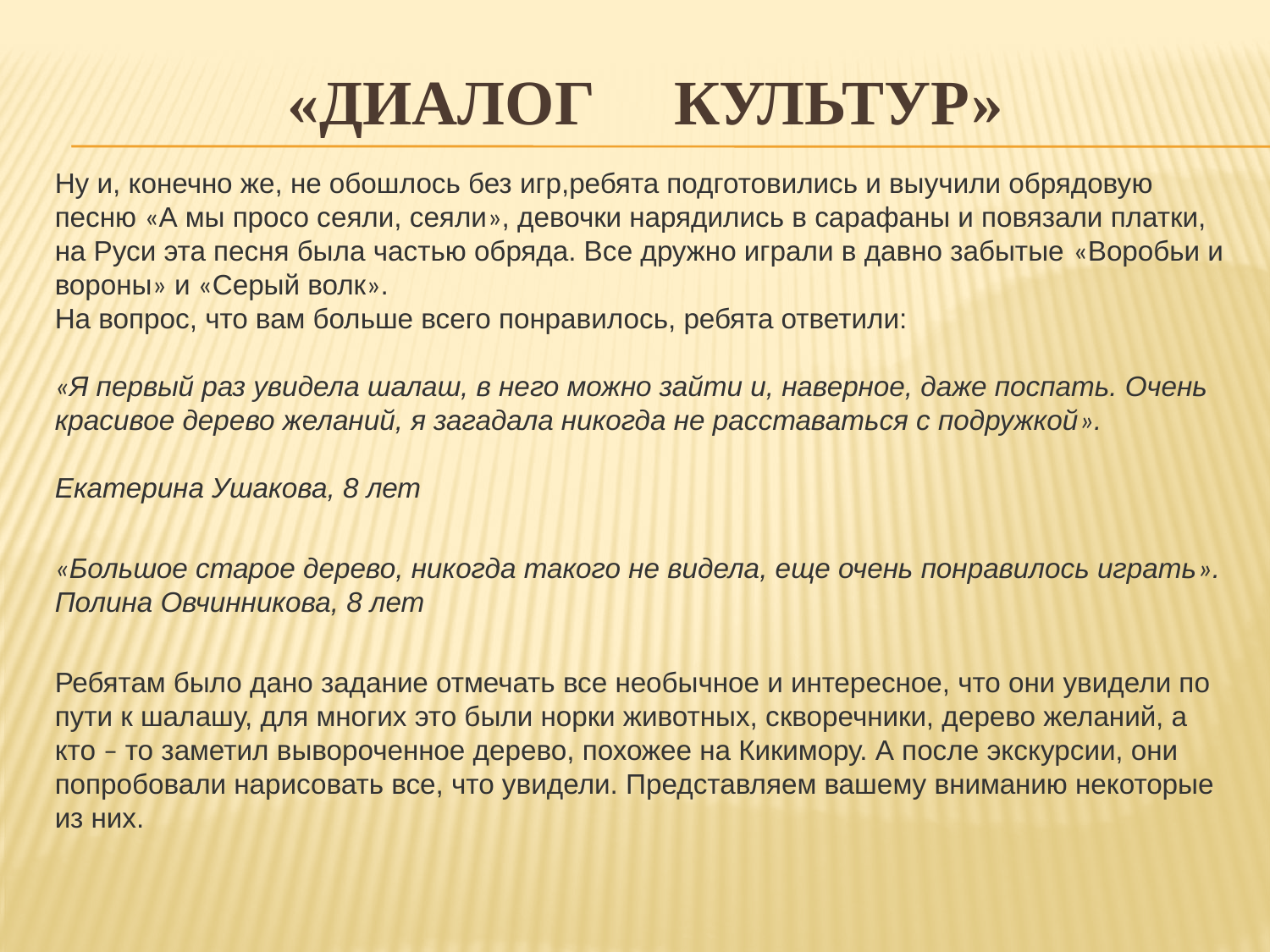

# «ДИАЛОГ     КУЛЬТУР»
Ну и, конечно же, не обошлось без игр,ребята подготовились и выучили обрядовую песню «А мы просо сеяли, сеяли», девочки нарядились в сарафаны и повязали платки, на Руси эта песня была частью обряда. Все дружно играли в давно забытые «Воробьи и вороны» и «Серый волк».
На вопрос, что вам больше всего понравилось, ребята ответили:

«Я первый раз увидела шалаш, в него можно зайти и, наверное, даже поспать. Очень красивое дерево желаний, я загадала никогда не расставаться с подружкой».

Екатерина Ушакова, 8 лет

«Большое старое дерево, никогда такого не видела, еще очень понравилось играть».
Полина Овчинникова, 8 лет

Ребятам было дано задание отмечать все необычное и интересное, что они увидели по пути к шалашу, для многих это были норки животных, скворечники, дерево желаний, а кто – то заметил вывороченное дерево, похожее на Кикимору. А после экскурсии, они попробовали нарисовать все, что увидели. Представляем вашему вниманию некоторые из них.